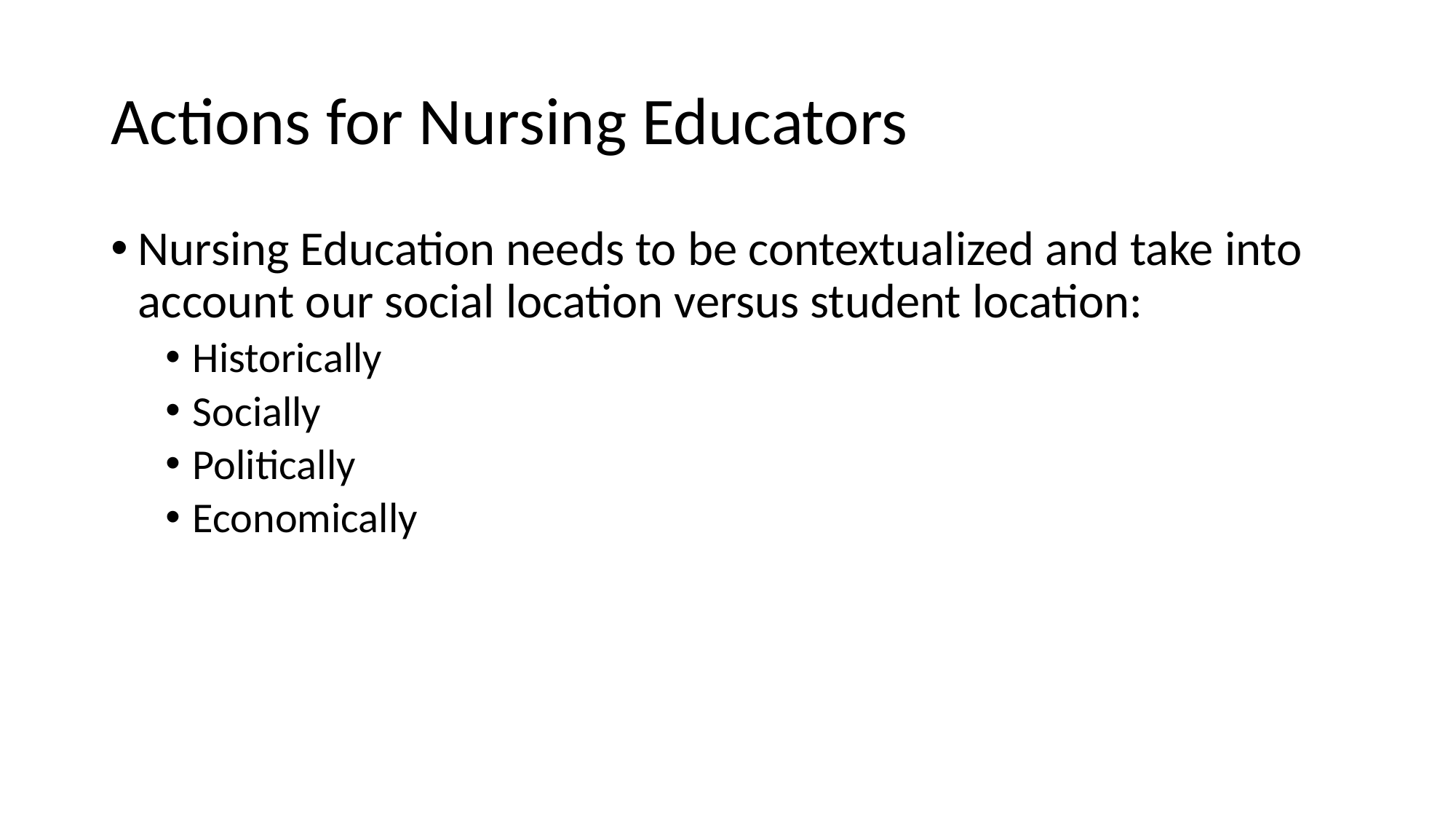

# Actions for Nursing Educators
Nursing Education needs to be contextualized and take into account our social location versus student location:
Historically
Socially
Politically
Economically